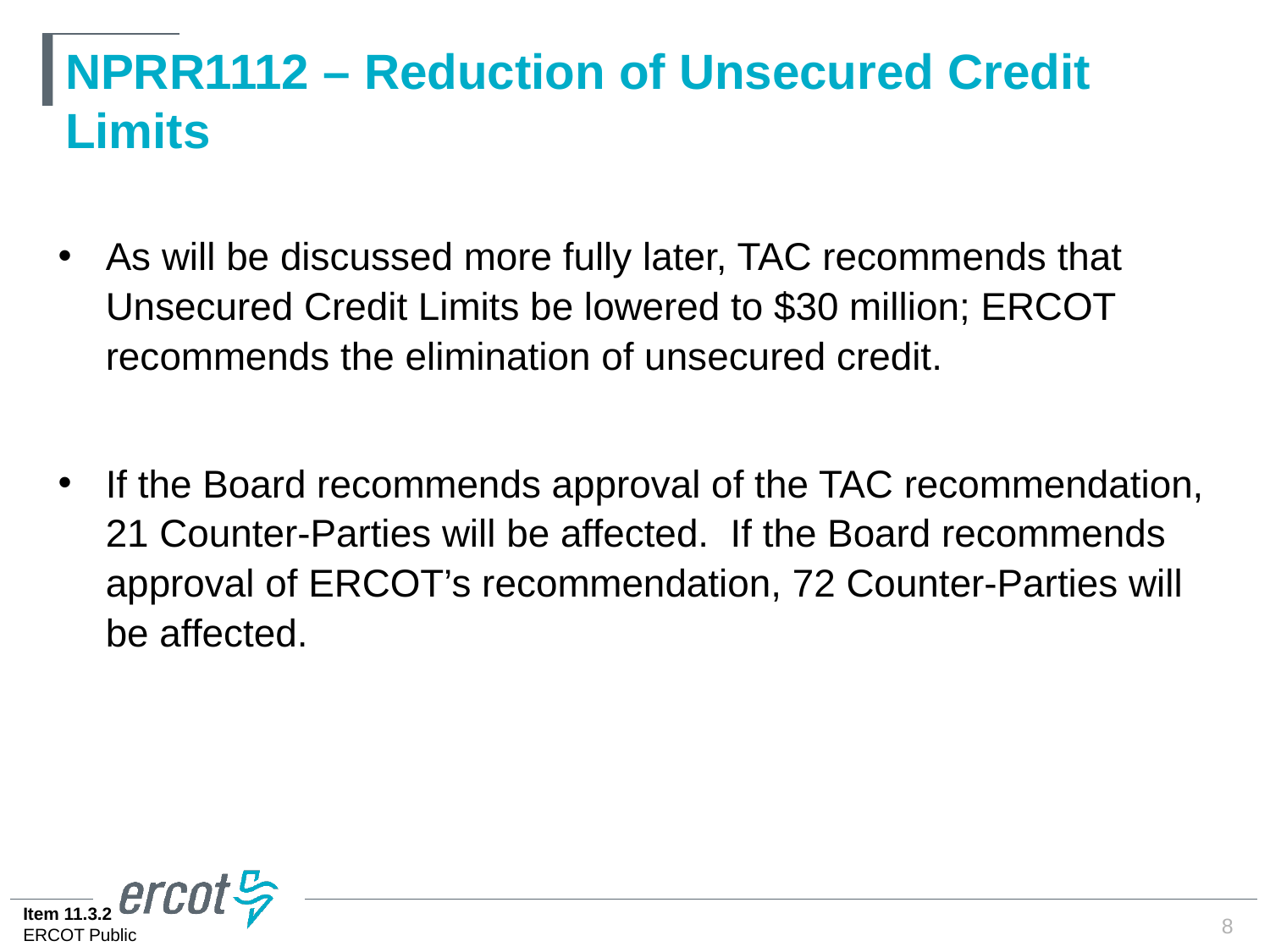

# NPRR1112 – Reduction of Unsecured Credit Limits
As will be discussed more fully later, TAC recommends that Unsecured Credit Limits be lowered to $30 million; ERCOT recommends the elimination of unsecured credit.

If the Board recommends approval of the TAC recommendation, 21 Counter-Parties will be affected.  If the Board recommends approval of ERCOT’s recommendation, 72 Counter-Parties will be affected.
8